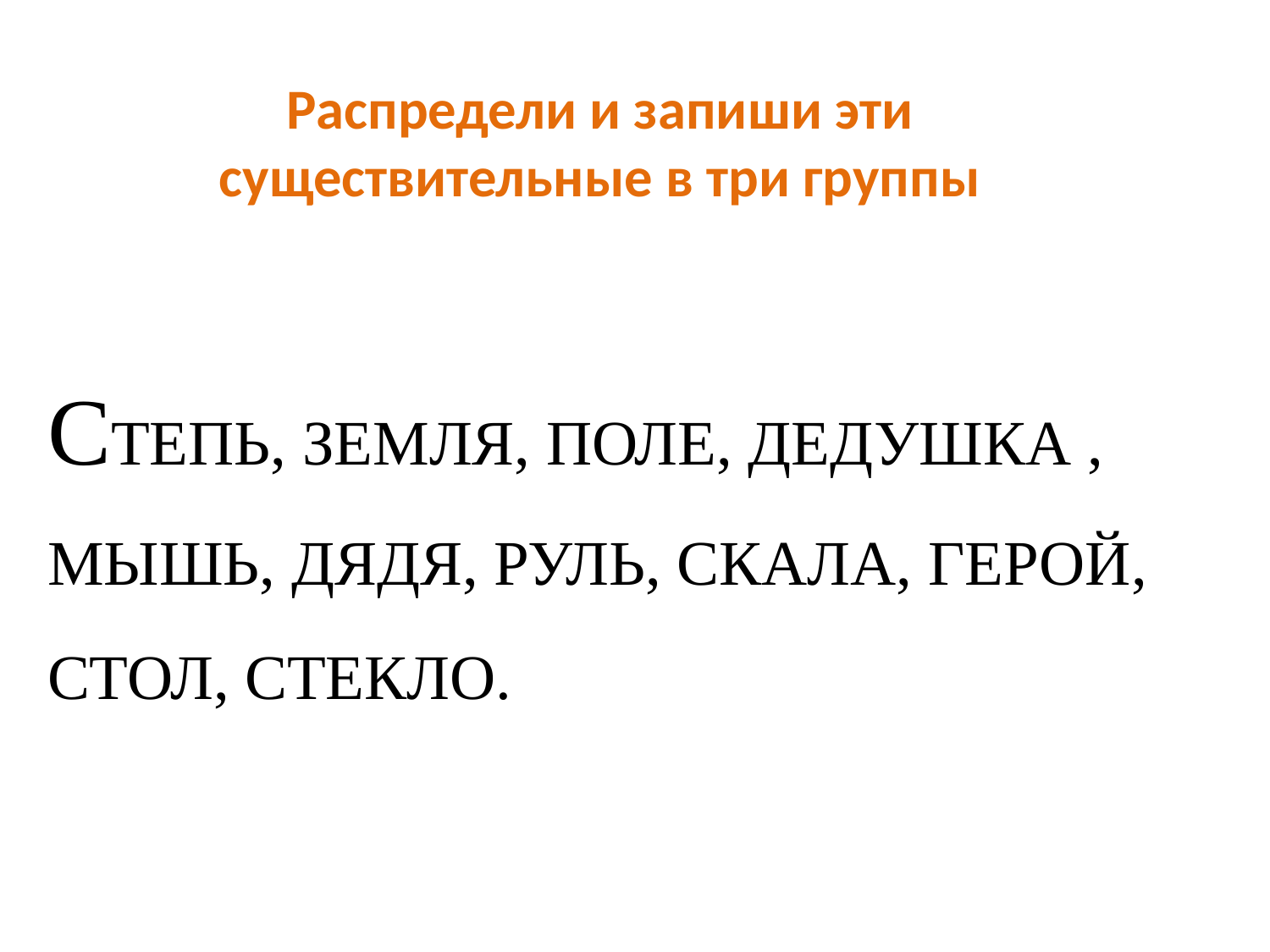

Распредели и запиши эти существительные в три группы
СТЕПЬ, ЗЕМЛЯ, ПОЛЕ, ДЕДУШКА , МЫШЬ, ДЯДЯ, РУЛЬ, СКАЛА, ГЕРОЙ, СТОЛ, СТЕКЛО.